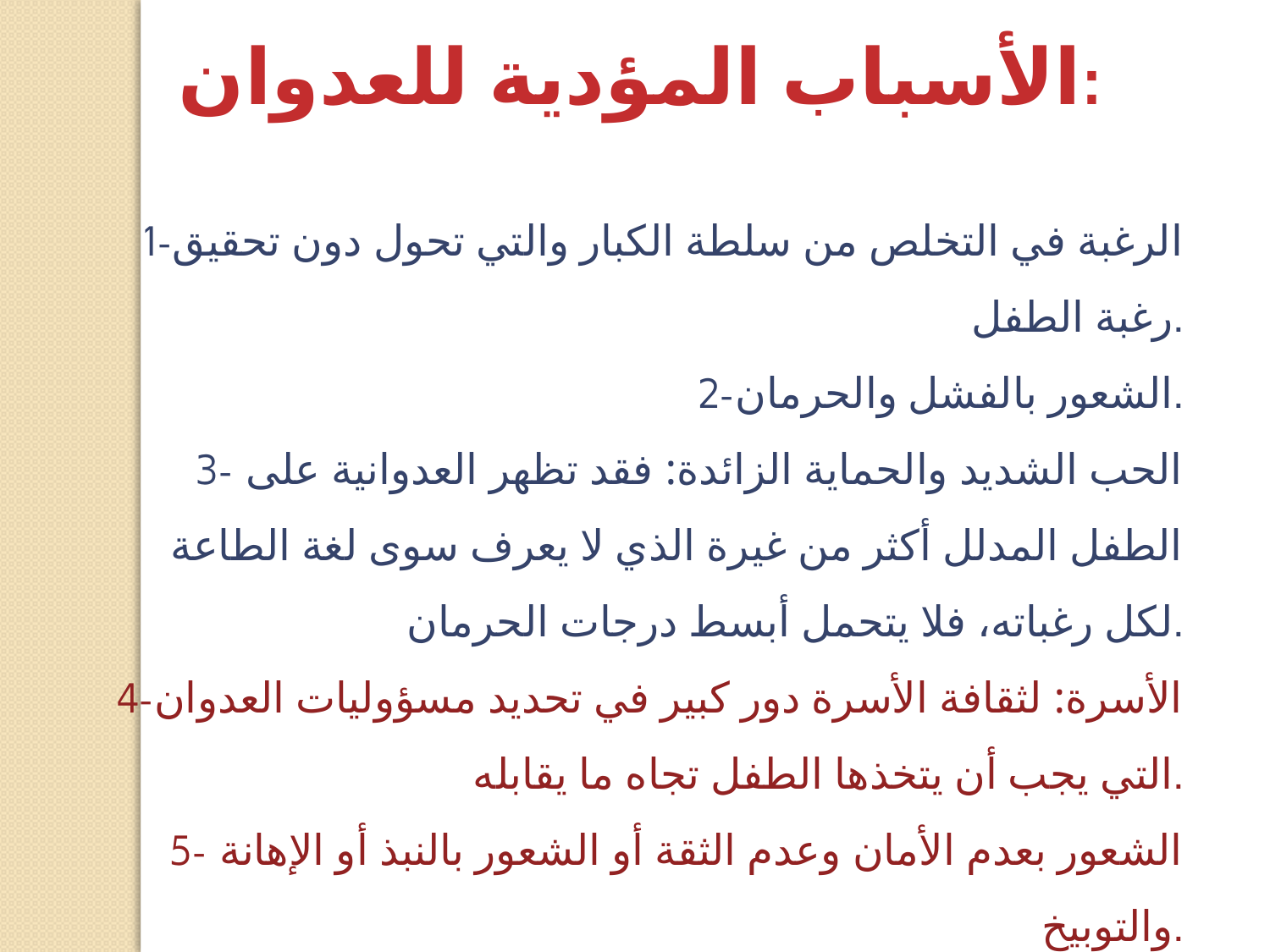

الأسباب المؤدية للعدوان:

1-الرغبة في التخلص من سلطة الكبار والتي تحول دون تحقيق رغبة الطفل.
2-الشعور بالفشل والحرمان.
3- الحب الشديد والحماية الزائدة: فقد تظهر العدوانية على الطفل المدلل أكثر من غيرة الذي لا يعرف سوى لغة الطاعة لكل رغباته، فلا يتحمل أبسط درجات الحرمان.
4-الأسرة: لثقافة الأسرة دور كبير في تحديد مسؤوليات العدوان التي يجب أن يتخذها الطفل تجاه ما يقابله.
5- الشعور بعدم الأمان وعدم الثقة أو الشعور بالنبذ أو الإهانة والتوبيخ.
6- الشعور بالغضب: هي حالة انفعالية، يختلف الأطفال في التعبير عنها، فالبعض يتجه إلى إتلاف ما يحيط به، والبعض يعاقب نفسه.